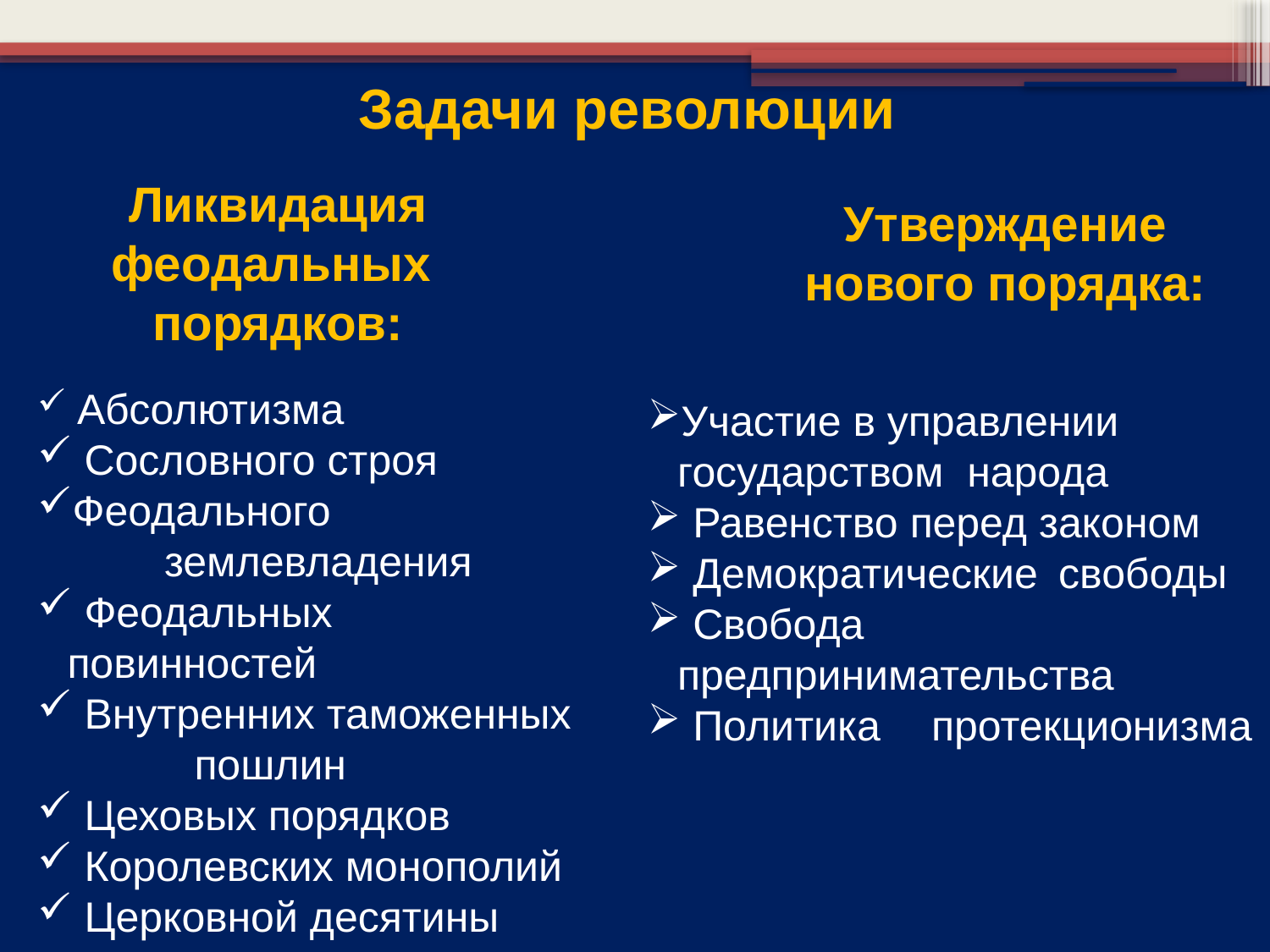

Задачи революции
Ликвидация феодальных
порядков:
Утверждение нового порядка:
 Абсолютизма
 Сословного строя
Феодального
	землевладения
 Феодальных  	повинностей
 Внутренних таможенных     	пошлин
 Цеховых порядков
 Королевских монополий
 Церковной десятины

Участие в управлении 	государством  народа
 Равенство перед законом
 Демократические 	свободы
 Свобода 	предпринимательства
 Политика 	протекционизма